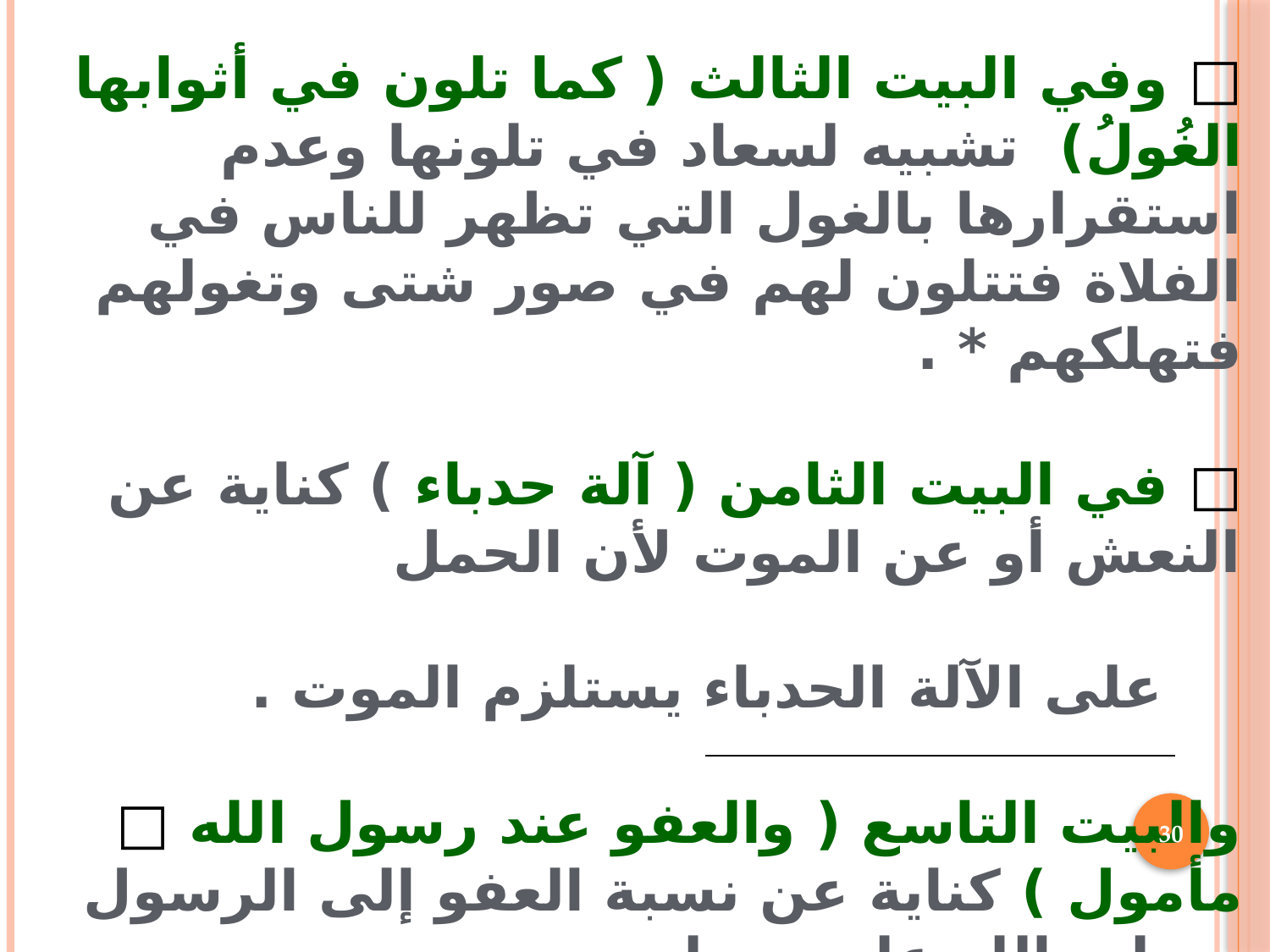

□ وفي البيت الثالث ( كما تلون في أثوابها الغُولُ)  تشبيه لسعاد في تلونها وعدم استقرارها بالغول التي تظهر للناس في الفلاة فتتلون لهم في صور شتى وتغولهم فتهلكهم * .

□ في البيت الثامن ( آلة حدباء ) كناية عن النعش أو عن الموت لأن الحمل
    على الآلة الحدباء يستلزم الموت .

□ والبيت التاسع ( والعفو عند رسول الله مأمول ) كناية عن نسبة العفو إلى الرسول صلى الله عليه وسلم .

      *  لقد أبطل الإسلام كل الخرافات الجاهلية من الغول والعنقاء والهامة و الطيرة والنوء وما إلى ذلك .
30